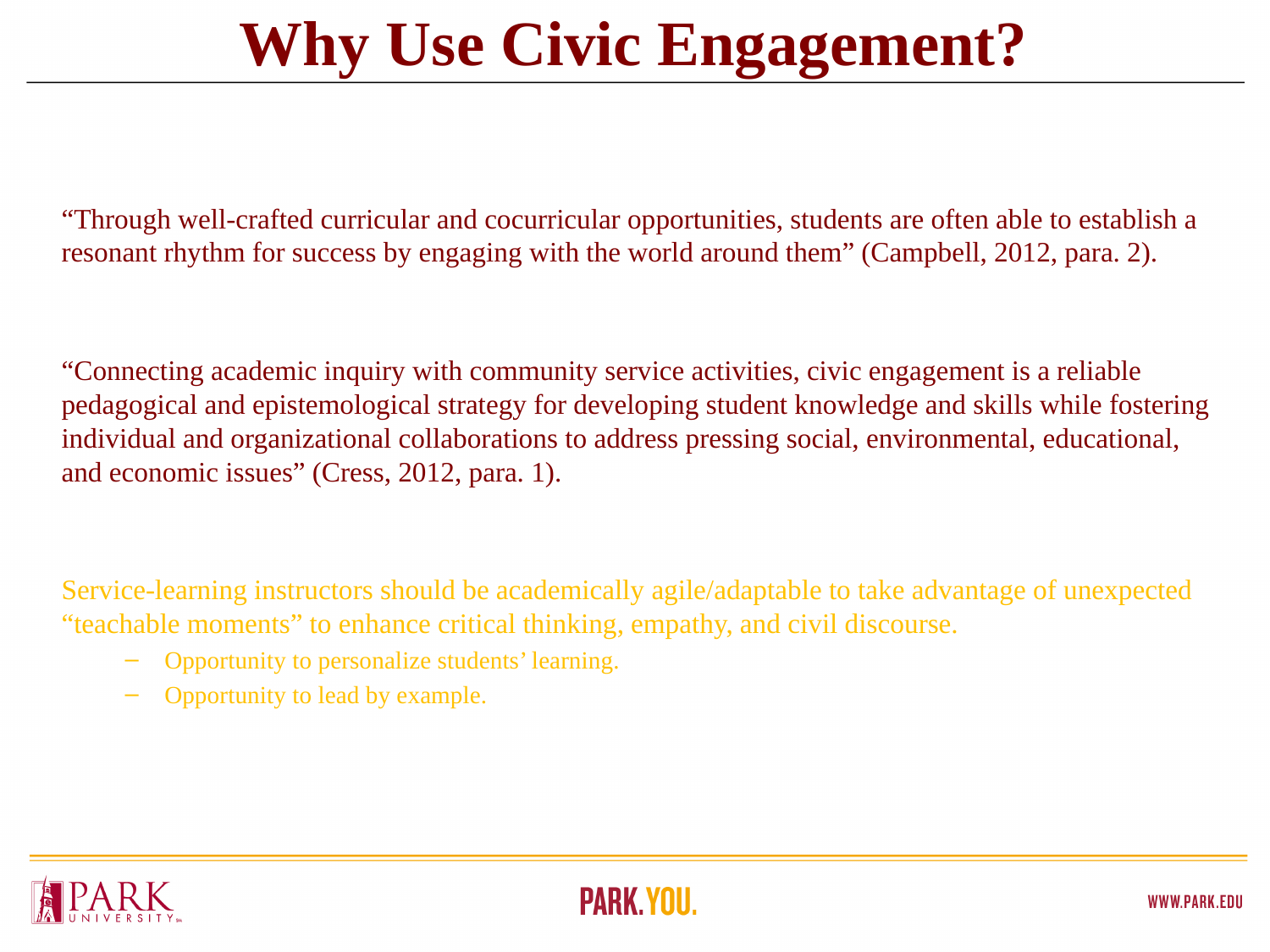

# Why Use Civic Engagement?

“Through well-crafted curricular and cocurricular opportunities, students are often able to establish a resonant rhythm for success by engaging with the world around them” (Campbell, 2012, para. 2).

“Connecting academic inquiry with community service activities, civic engagement is a reliable pedagogical and epistemological strategy for developing student knowledge and skills while fostering individual and organizational collaborations to address pressing social, environmental, educational, and economic issues” (Cress, 2012, para. 1).

Service-learning instructors should be academically agile/adaptable to take advantage of unexpected “teachable moments” to enhance critical thinking, empathy, and civil discourse.
Opportunity to personalize students’ learning.
Opportunity to lead by example.